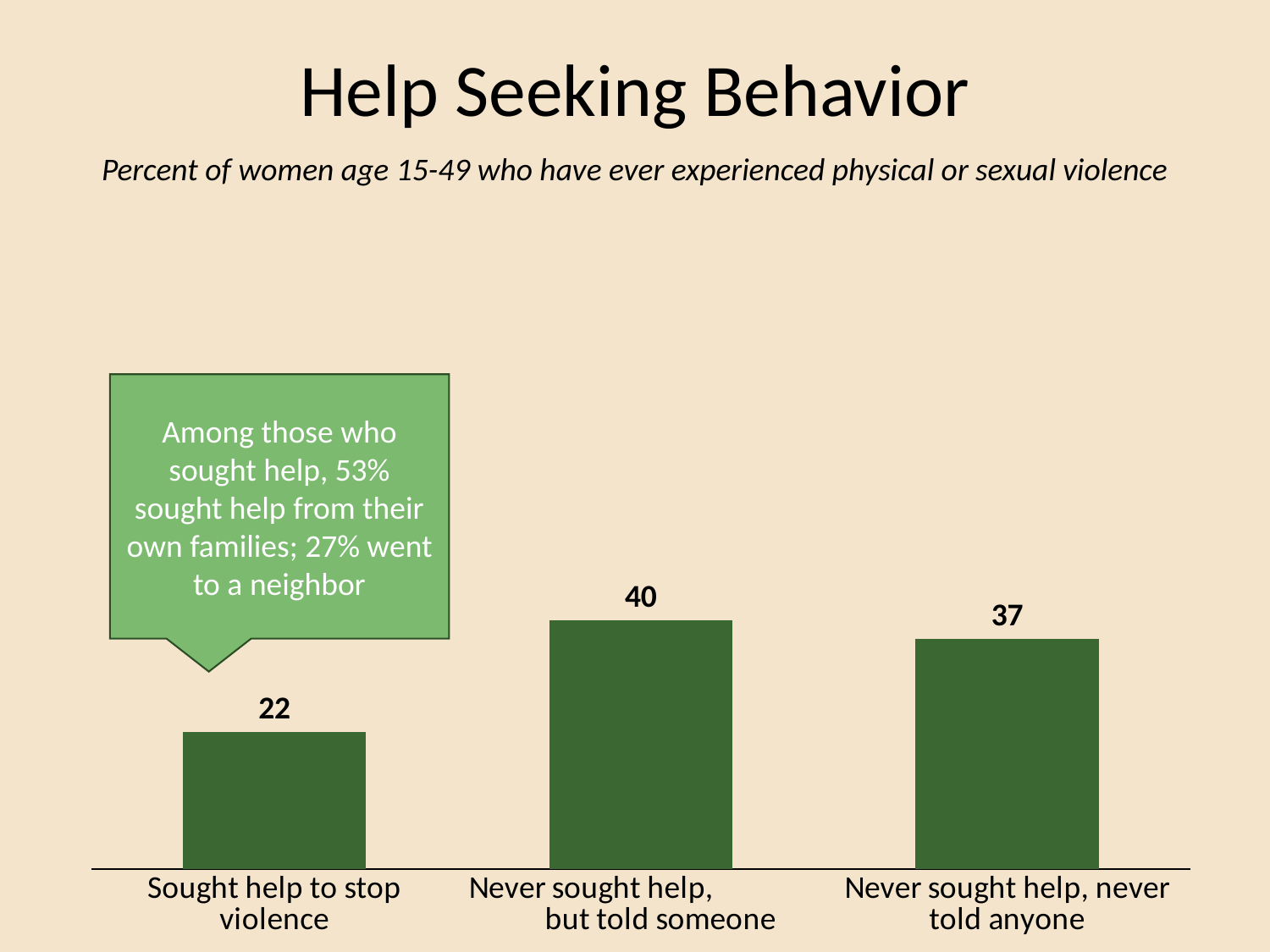

# Help Seeking Behavior
Percent of women age 15-49 who have ever experienced physical or sexual violence

### Chart

| Category | Women |
|---|---|
| Sought help to stop violence | 22.0 |
| Never sought help,                      but told someone | 40.0 |
| Never sought help, never told anyone | 37.0 |
Among those who sought help, 53% sought help from their own families; 27% went to a neighbor